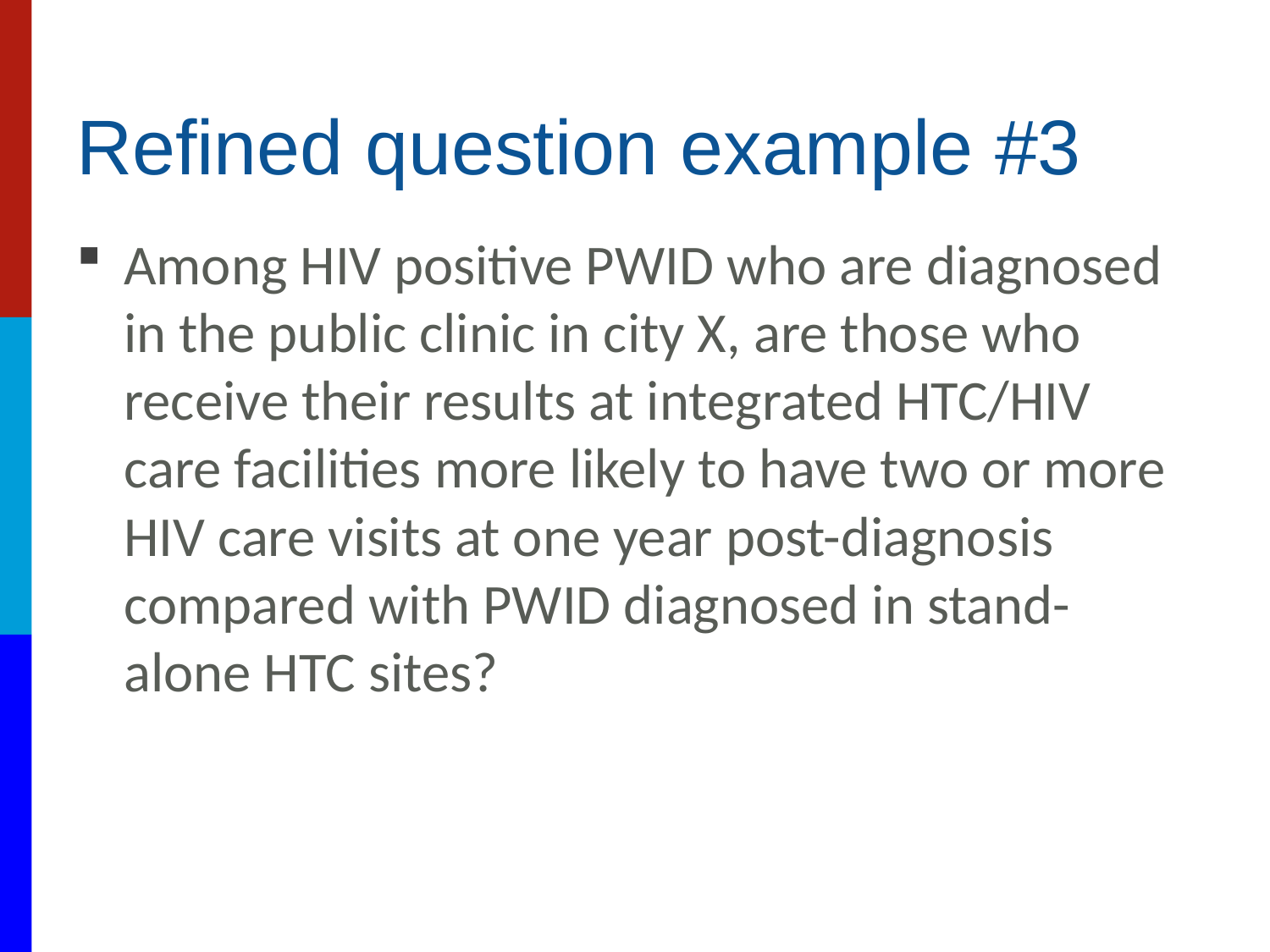

# Refined question example #3
Among HIV positive PWID who are diagnosed in the public clinic in city X, are those who receive their results at integrated HTC/HIV care facilities more likely to have two or more HIV care visits at one year post-diagnosis compared with PWID diagnosed in stand-alone HTC sites?